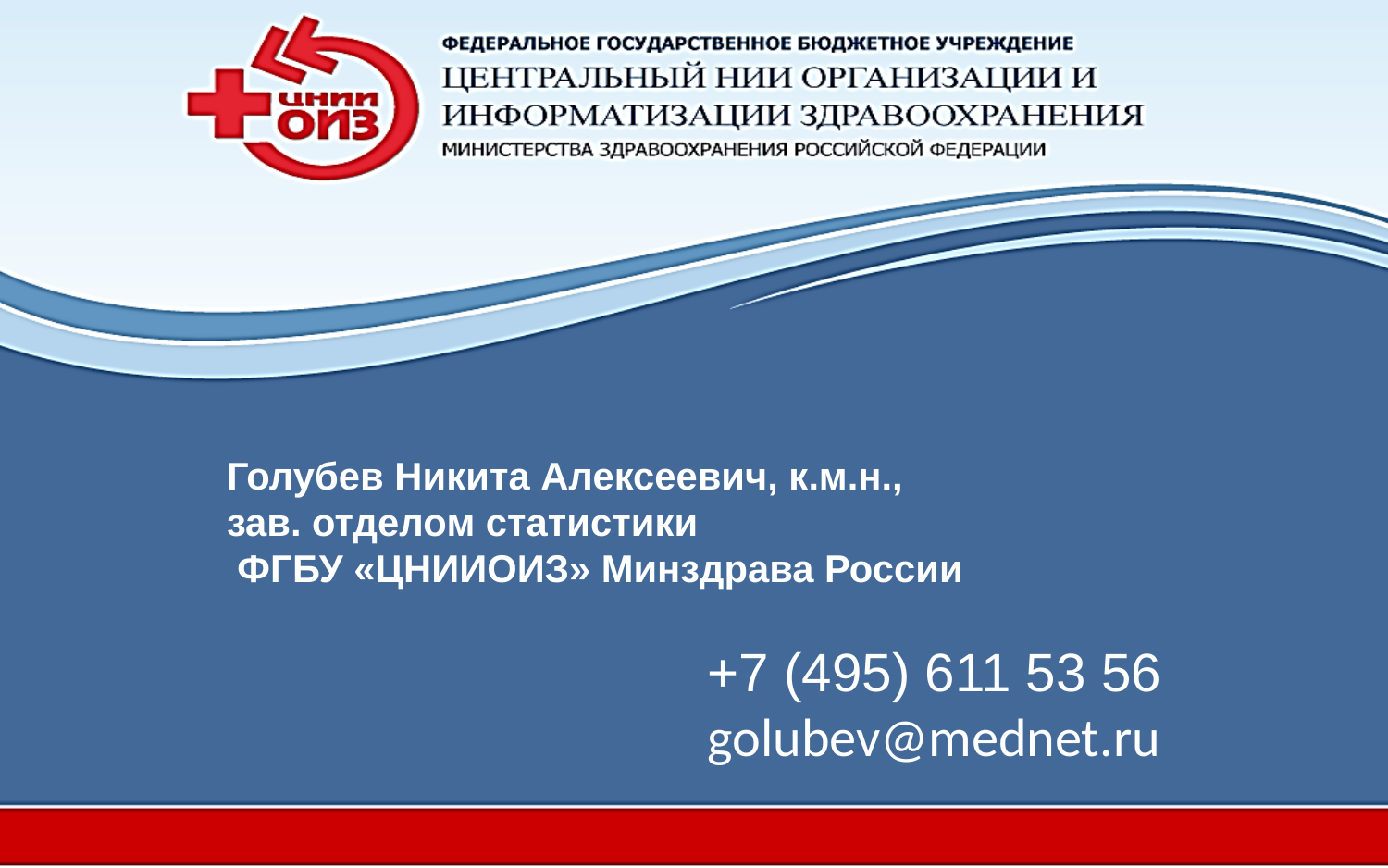

Голубев Никита Алексеевич, к.м.н.,
зав. отделом статистики
 ФГБУ «ЦНИИОИЗ» Минздрава России
+7 (495) 611 53 56
golubev@mednet.ru